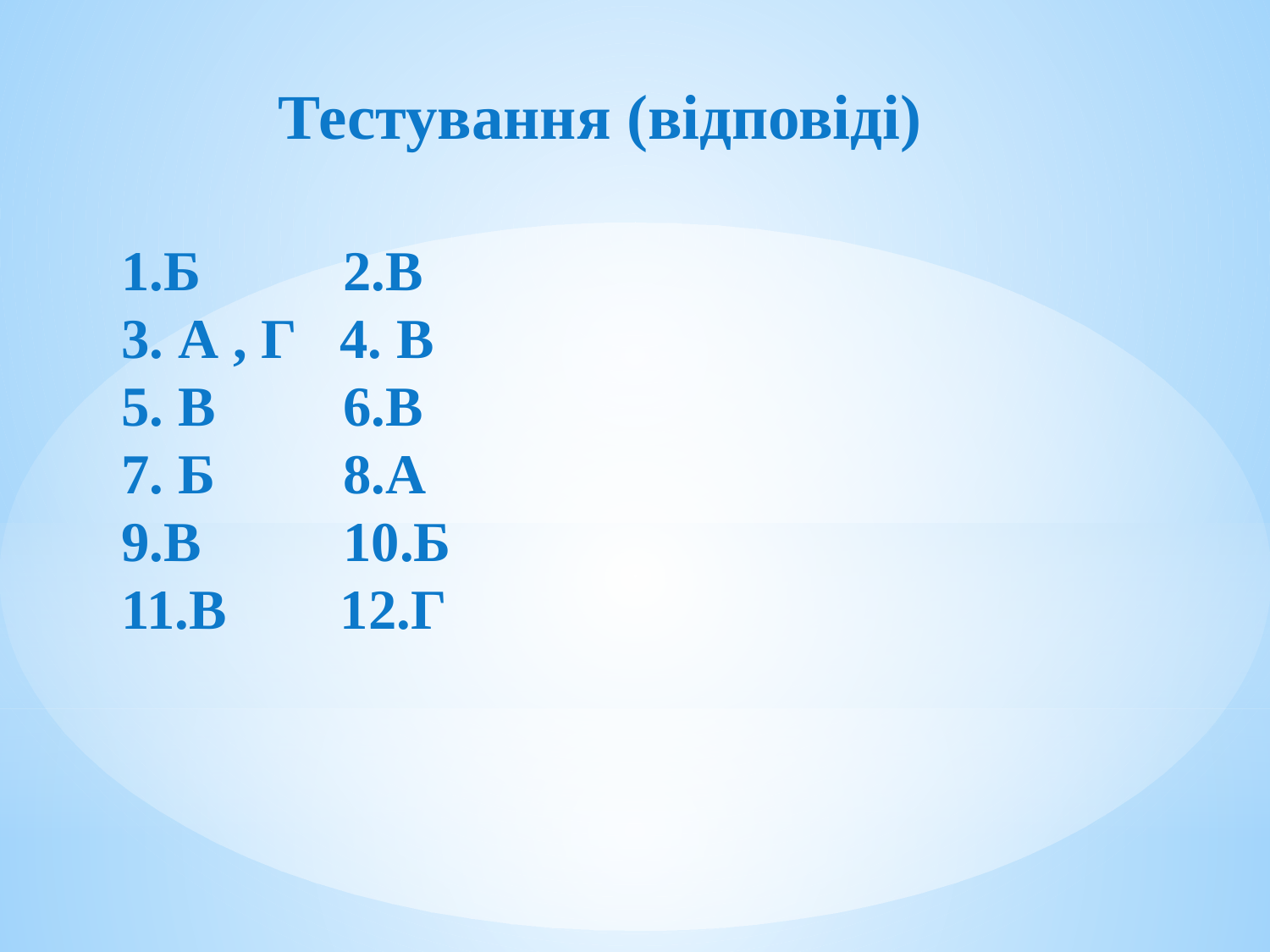

Тестування (відповіді)
1.Б          2.В
3. А , Г   4. В
5. В         6.В
7. Б         8.А
9.В          10.Б
11.В        12.Г